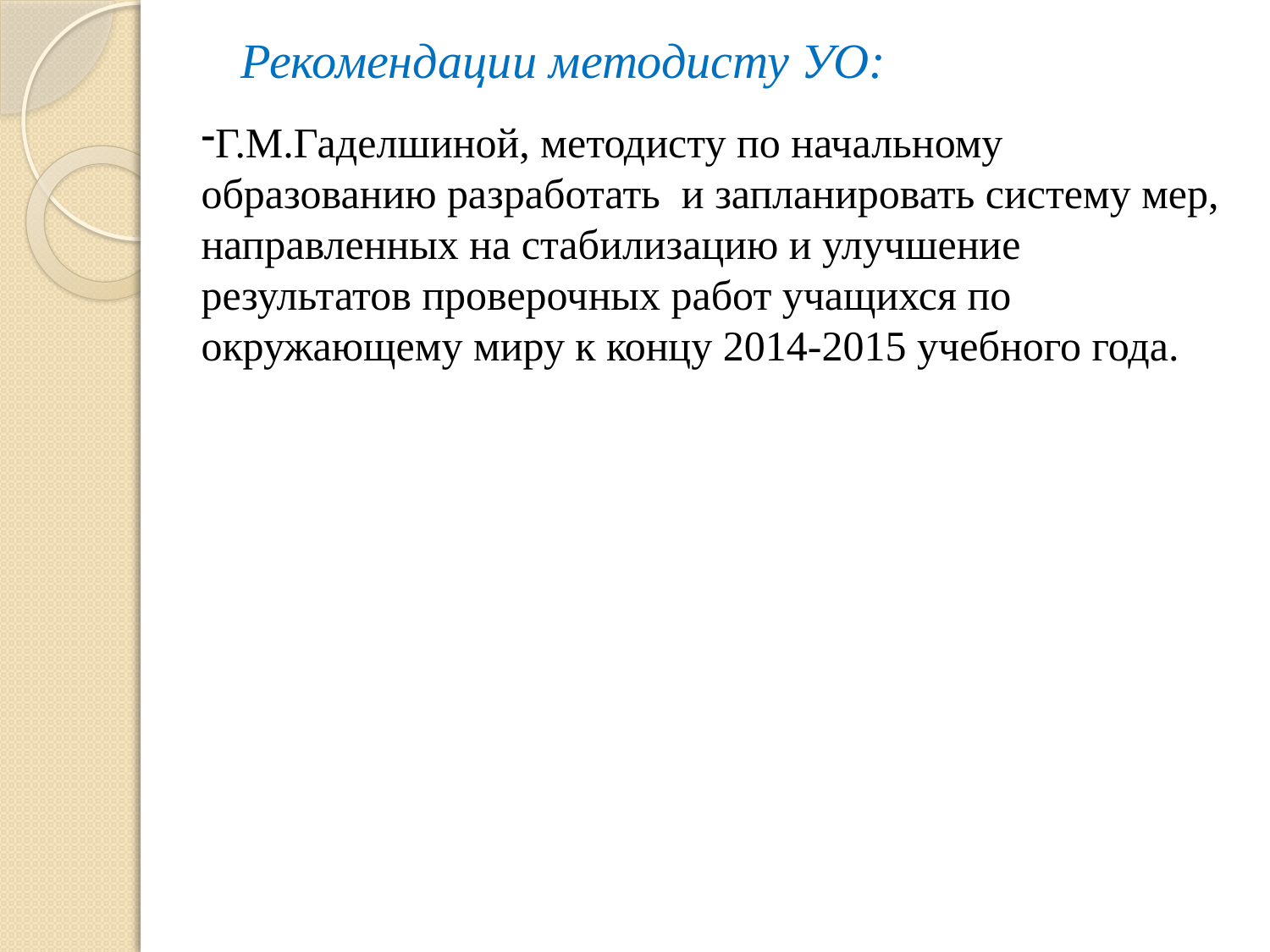

# Рекомендации методисту УО:

Г.М.Гаделшиной, методисту по начальному образованию разработать  и запланировать систему мер, направленных на стабилизацию и улучшение результатов проверочных работ учащихся по окружающему миру к концу 2014-2015 учебного года.